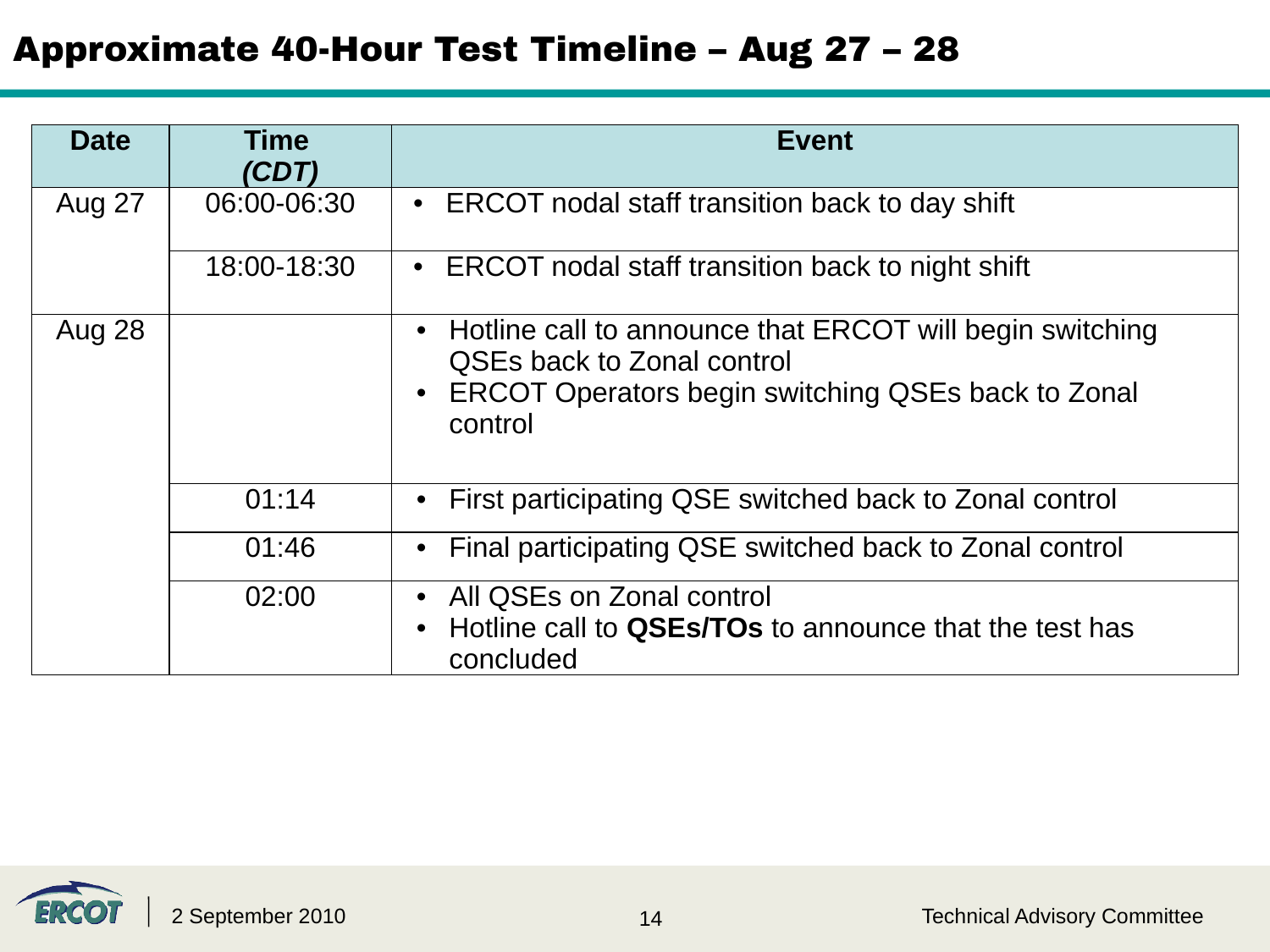

# Approximate 40-Hour Test Timeline – Aug 27 – 28
| Date | Time (CDT) | Event |
| --- | --- | --- |
| Aug 27 | 06:00-06:30 | ERCOT nodal staff transition back to day shift |
|  | 18:00-18:30 | ERCOT nodal staff transition back to night shift |
| Aug 28 |  | Hotline call to announce that ERCOT will begin switching QSEs back to Zonal control ERCOT Operators begin switching QSEs back to Zonal control |
|  | 01:14 | First participating QSE switched back to Zonal control |
|  | 01:46 | Final participating QSE switched back to Zonal control |
|  | 02:00 | All QSEs on Zonal control Hotline call to QSEs/TOs to announce that the test has concluded |
2 September 2010
Technical Advisory Committee